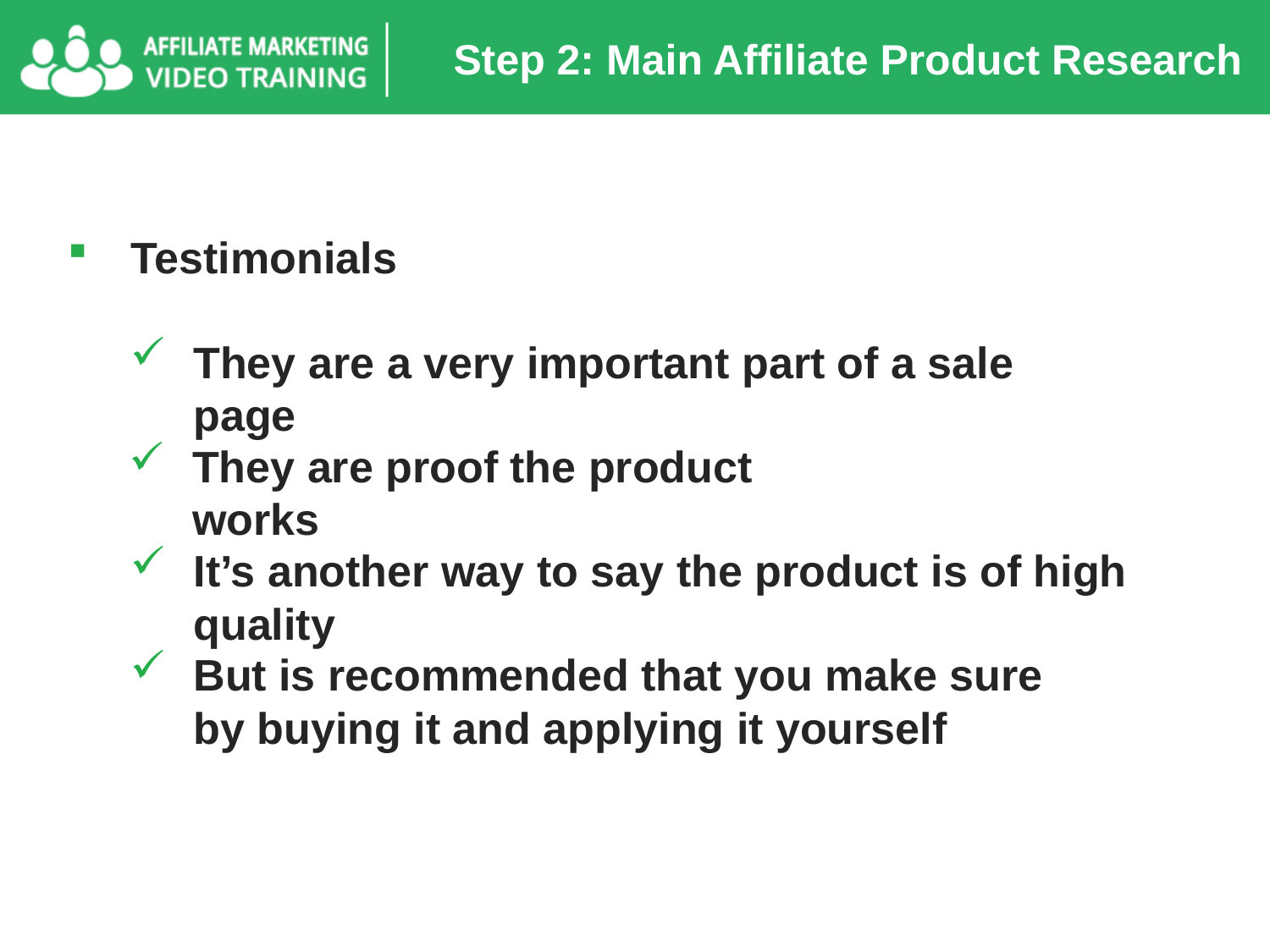

Step 2: Main Affiliate Product Research
Testimonials
They are a very important part of a sale page
They are proof the product works
It’s another way to say the product is of high quality
But is recommended that you make sure by buying it and applying it yourself